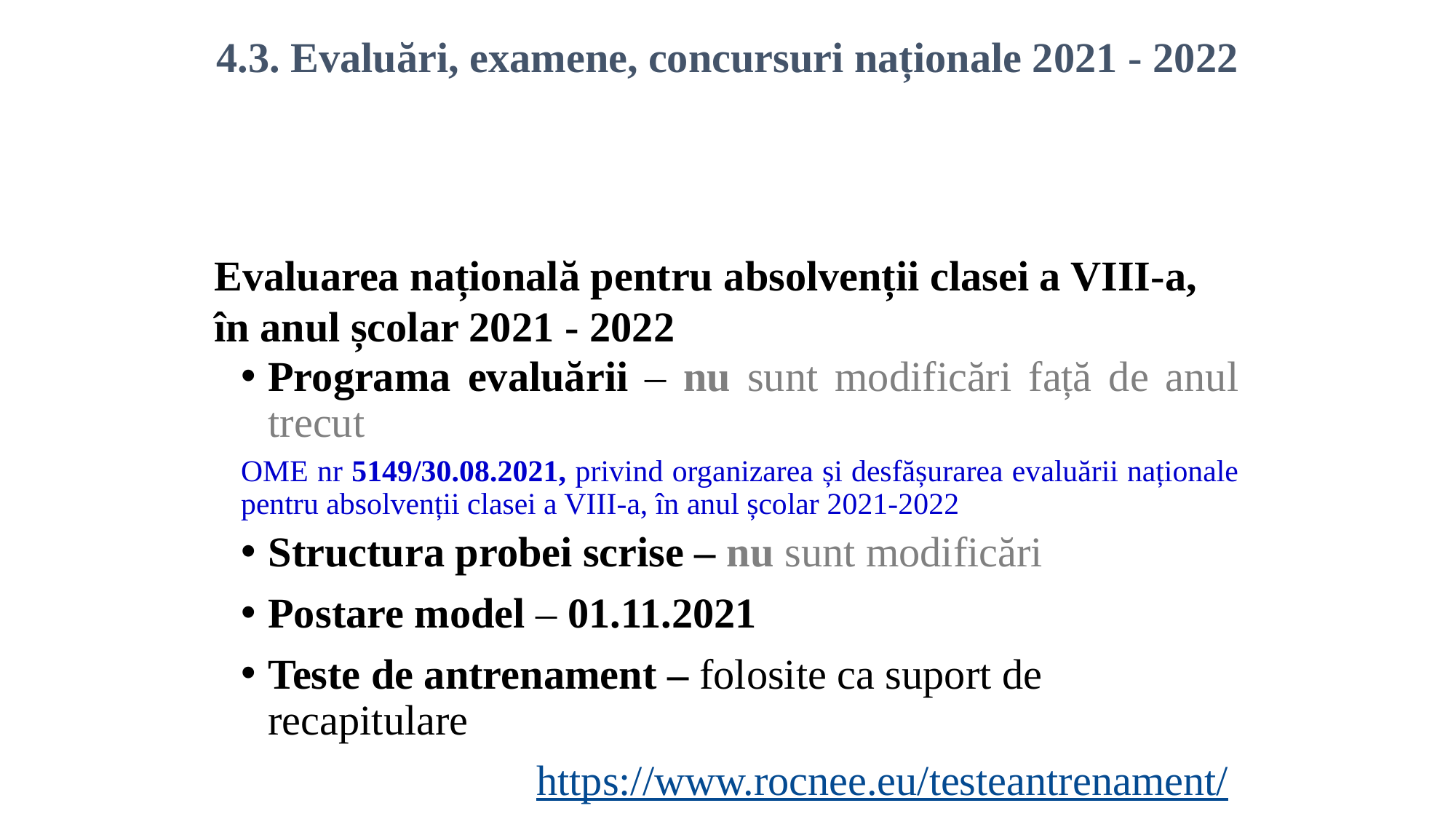

4.3. Evaluări, examene, concursuri naționale 2021 - 2022
# Evaluarea națională pentru absolvenții clasei a VIII-a, în anul școlar 2021 - 2022
Programa evaluării – nu sunt modificări față de anul trecut
OME nr 5149/30.08.2021, privind organizarea și desfășurarea evaluării naționale pentru absolvenții clasei a VIII-a, în anul școlar 2021-2022
Structura probei scrise – nu sunt modificări
Postare model – 01.11.2021
Teste de antrenament – folosite ca suport de recapitulare
https://www.rocnee.eu/testeantrenament/
Simulări – vor fi anunțate pe www.edu.ro                    				       	           www.rocnee.eu